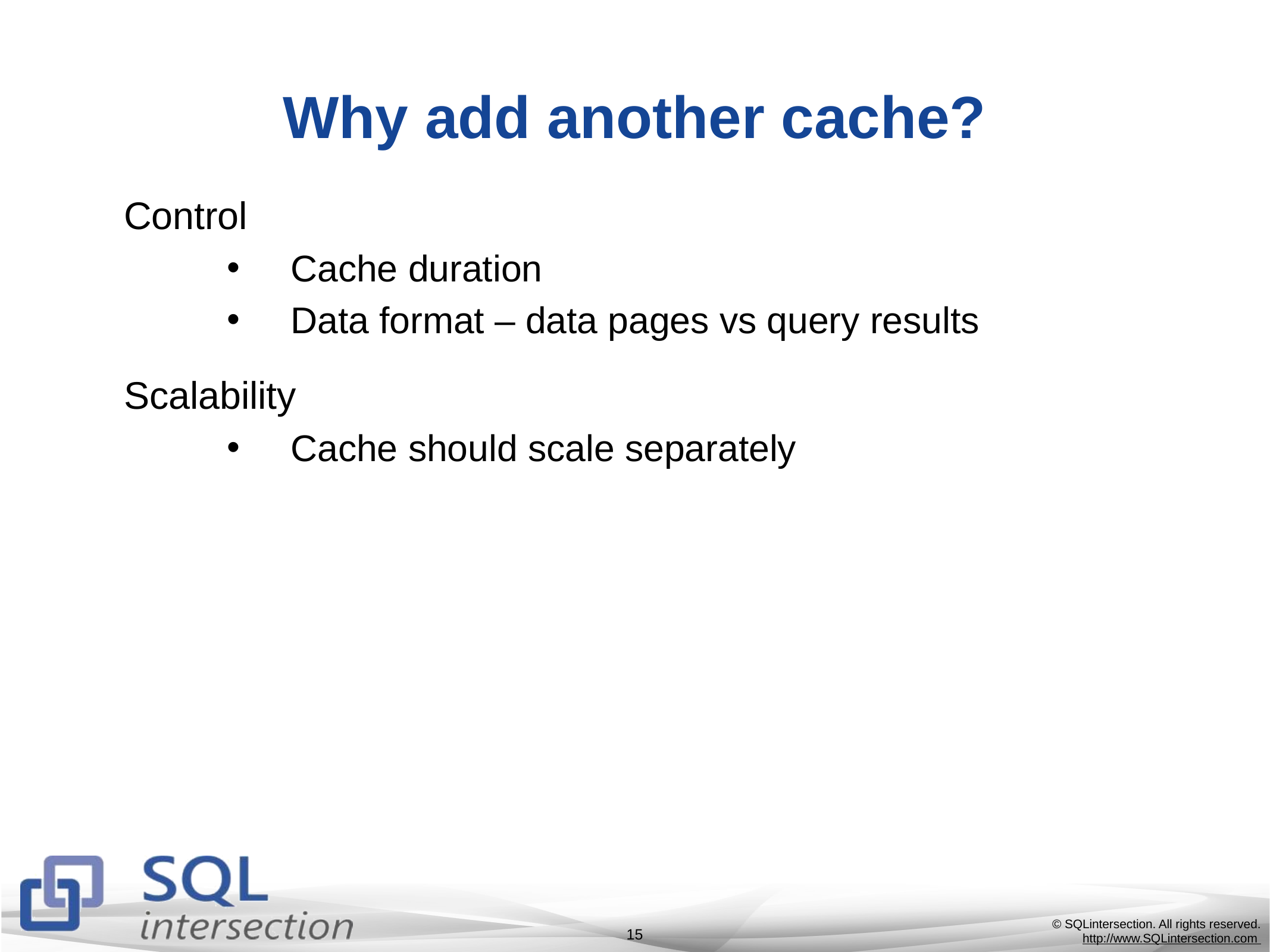

# Why add another cache?
Control
Cache duration
Data format – data pages vs query results
Scalability
Cache should scale separately